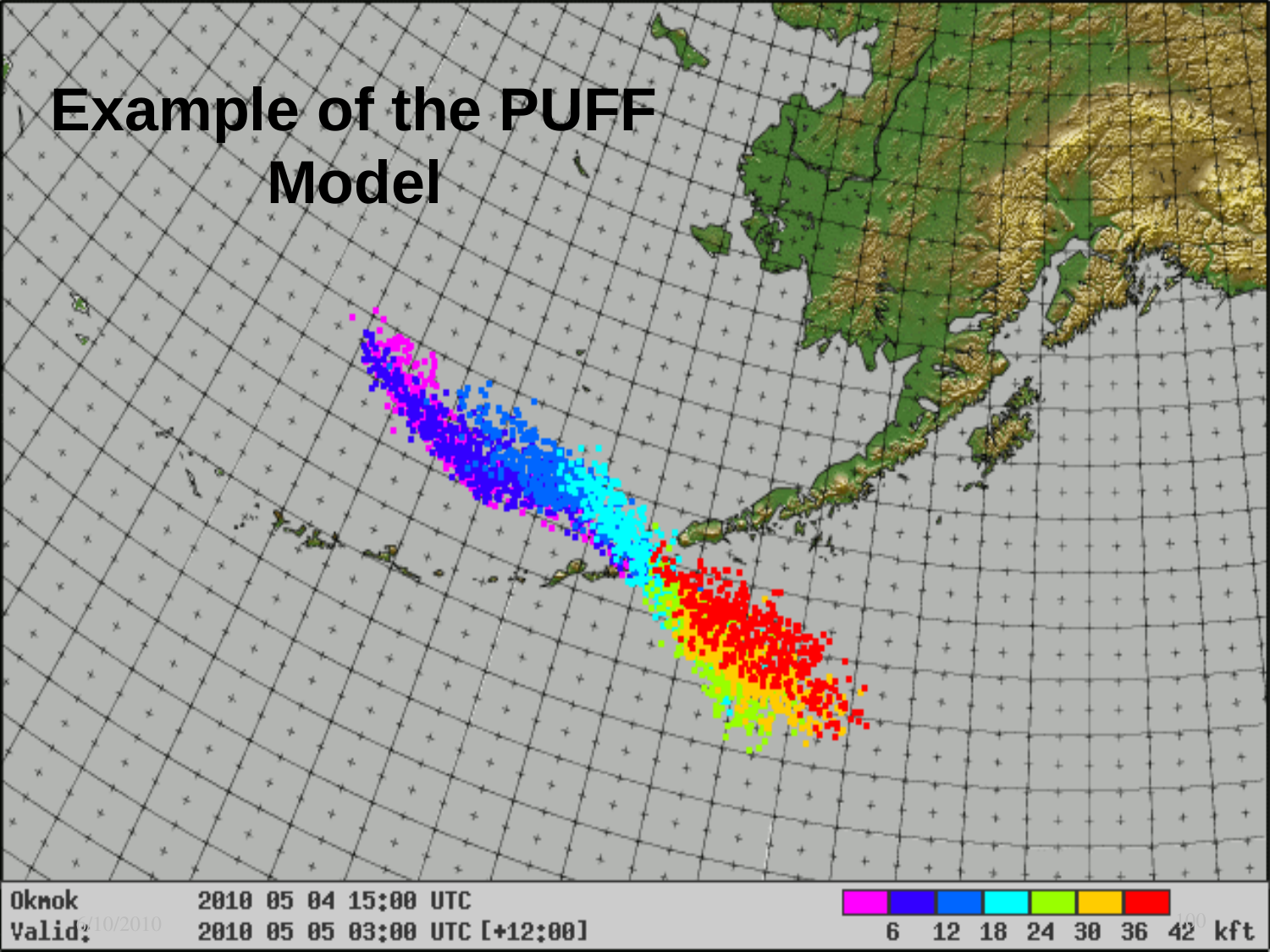

# Example of the PUFF Model
6/10/2010
100